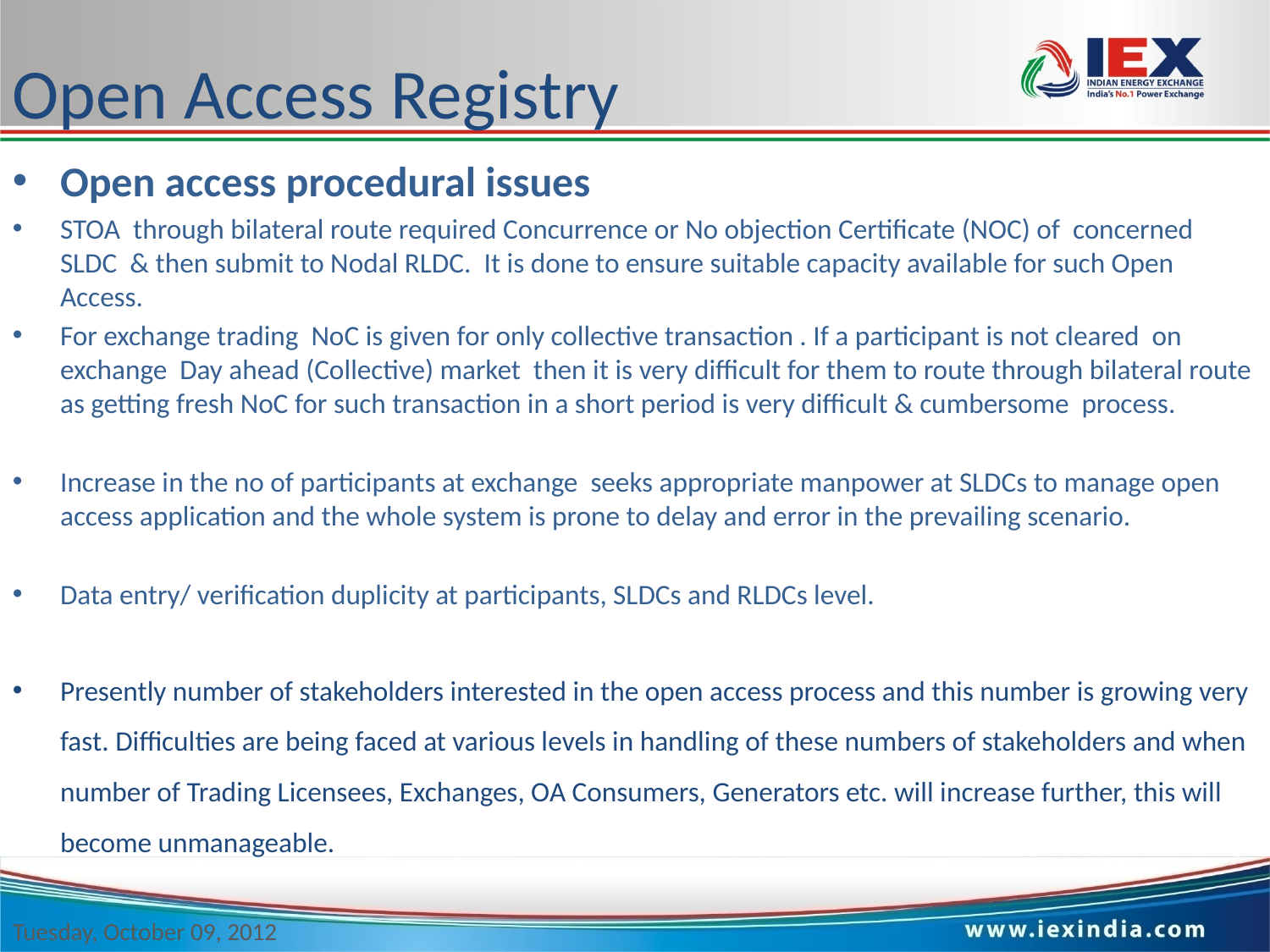

# Open Access Registry
Open access procedural issues
STOA  through bilateral route required Concurrence or No objection Certificate (NOC) of  concerned SLDC  & then submit to Nodal RLDC.  It is done to ensure suitable capacity available for such Open Access.
For exchange trading  NoC is given for only collective transaction . If a participant is not cleared  on exchange  Day ahead (Collective) market  then it is very difficult for them to route through bilateral route as getting fresh NoC for such transaction in a short period is very difficult & cumbersome  process.

Increase in the no of participants at exchange  seeks appropriate manpower at SLDCs to manage open access application and the whole system is prone to delay and error in the prevailing scenario.

Data entry/ verification duplicity at participants, SLDCs and RLDCs level.

Presently number of stakeholders interested in the open access process and this number is growing very fast. Difficulties are being faced at various levels in handling of these numbers of stakeholders and when number of Trading Licensees, Exchanges, OA Consumers, Generators etc. will increase further, this will become unmanageable.

Tuesday, October 09, 2012